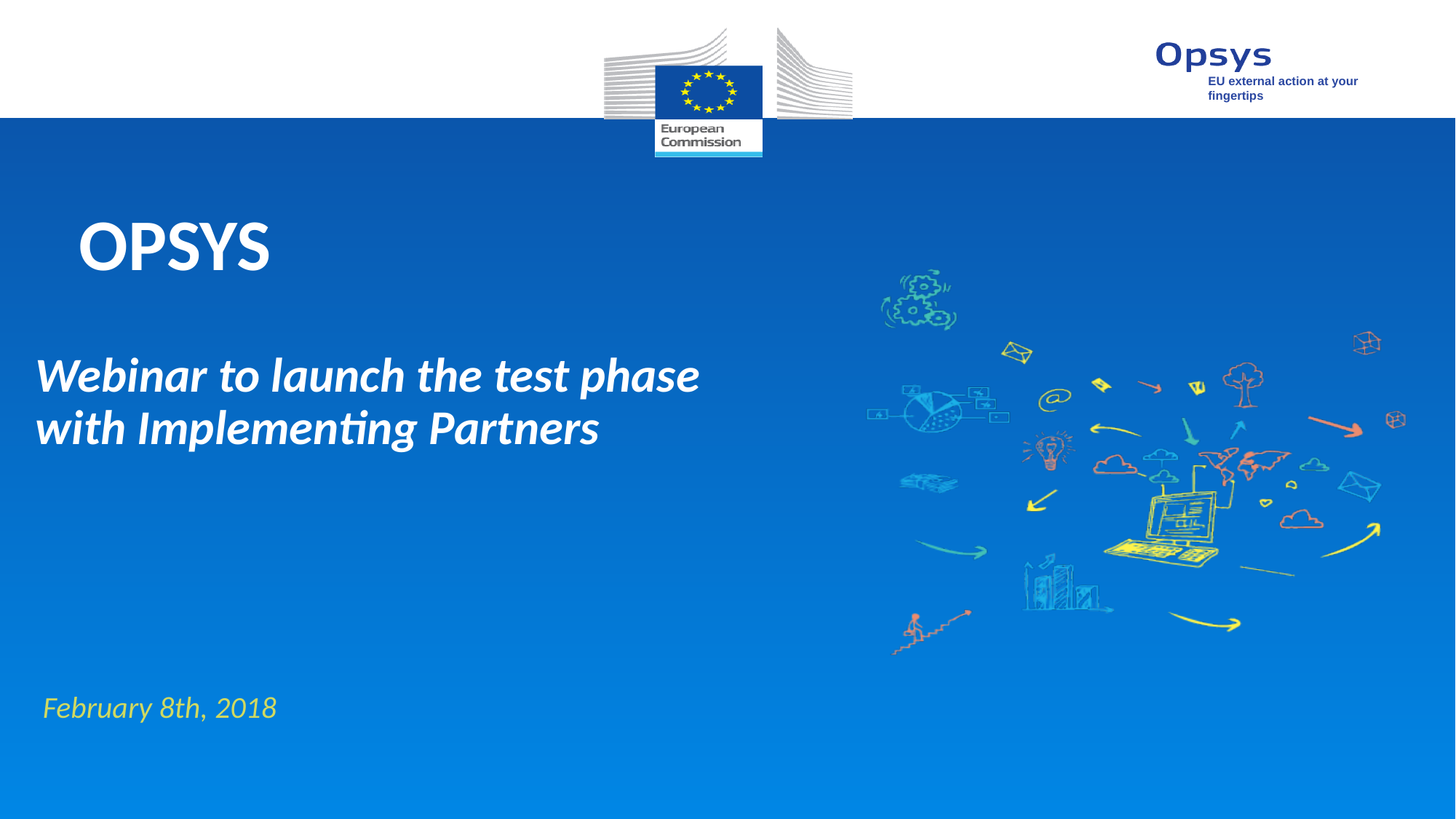

OPSYS
Webinar to launch the test phase with Implementing Partners

February 8th, 2018